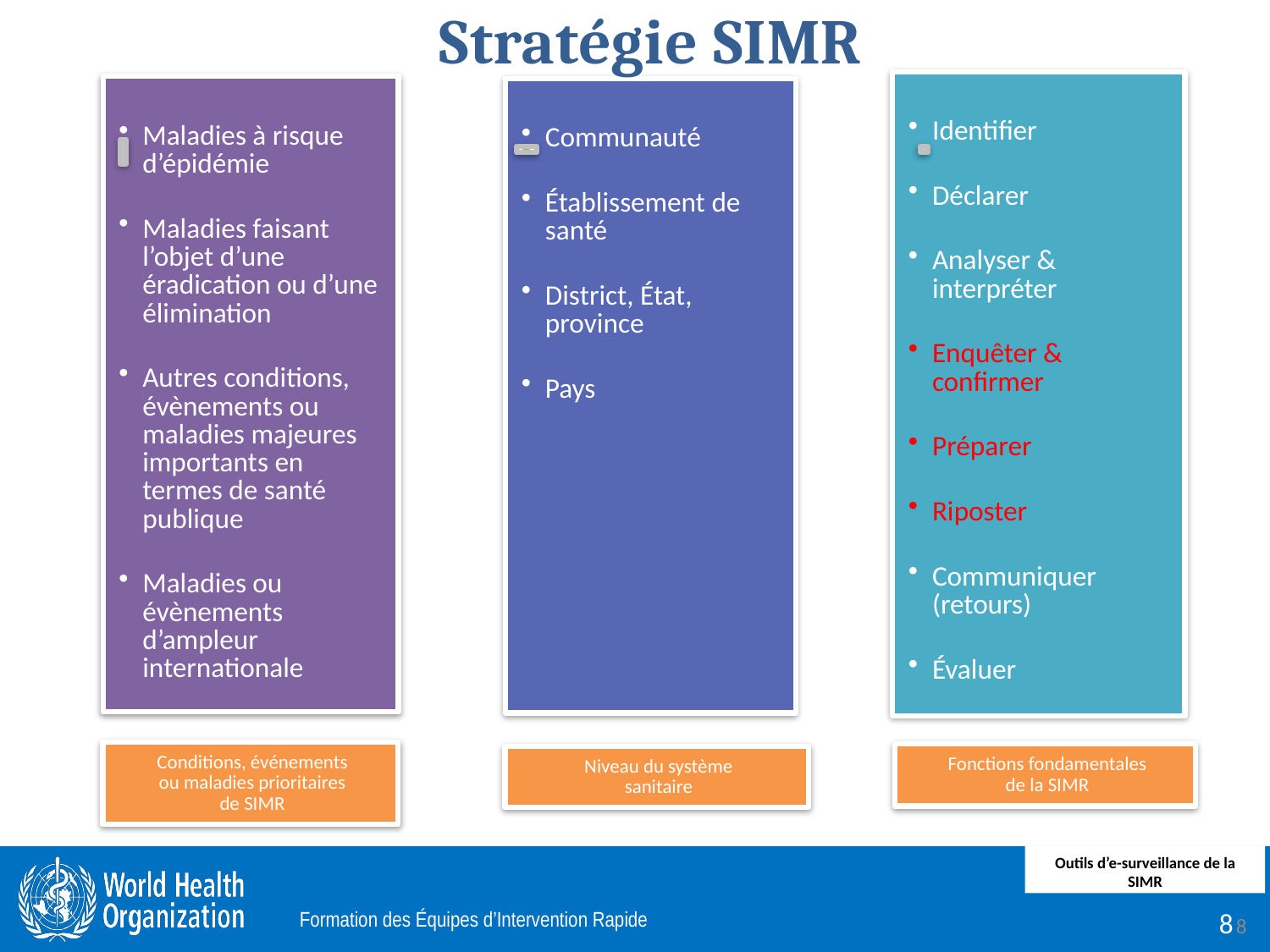

Stratégie SIMR

Conditions, événements ou maladies prioritaires de SIMR
Maladies à risque d’épidémie

Maladies faisant l’objet d’une éradication ou d’une élimination

Autres conditions, évènements ou maladies majeures importants en termes de santé publique

Maladies ou évènements d’ampleur internationale
Niveau du système sanitaire
Communauté

Établissement de santé

District, État, province

Pays

Fonctions fondamentales de la SIMR
Identifier

Déclarer

Analyser & interpréter

Enquêter & confirmer

Préparer

Riposter

Communiquer (retours)

Évaluer
Outils d’e-surveillance de la SIMR
8